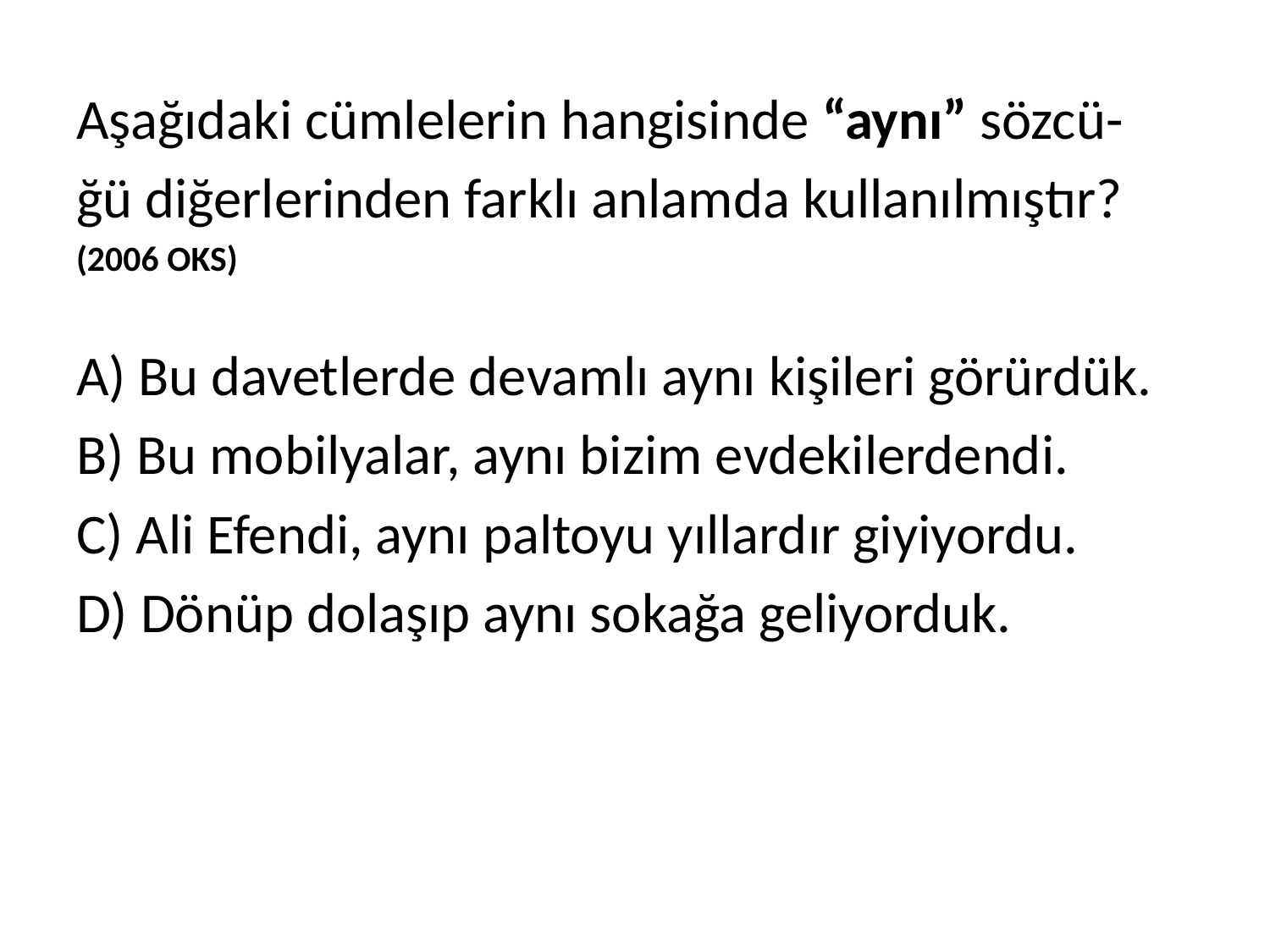

Aşağıdaki cümlelerin hangisinde “aynı” sözcü-
ğü diğerlerinden farklı anlamda kullanılmıştır?
(2006 OKS)

A) Bu davetlerde devamlı aynı kişileri görürdük.
B) Bu mobilyalar, aynı bizim evdekilerdendi.
C) Ali Efendi, aynı paltoyu yıllardır giyiyordu.
D) Dönüp dolaşıp aynı sokağa geliyorduk.